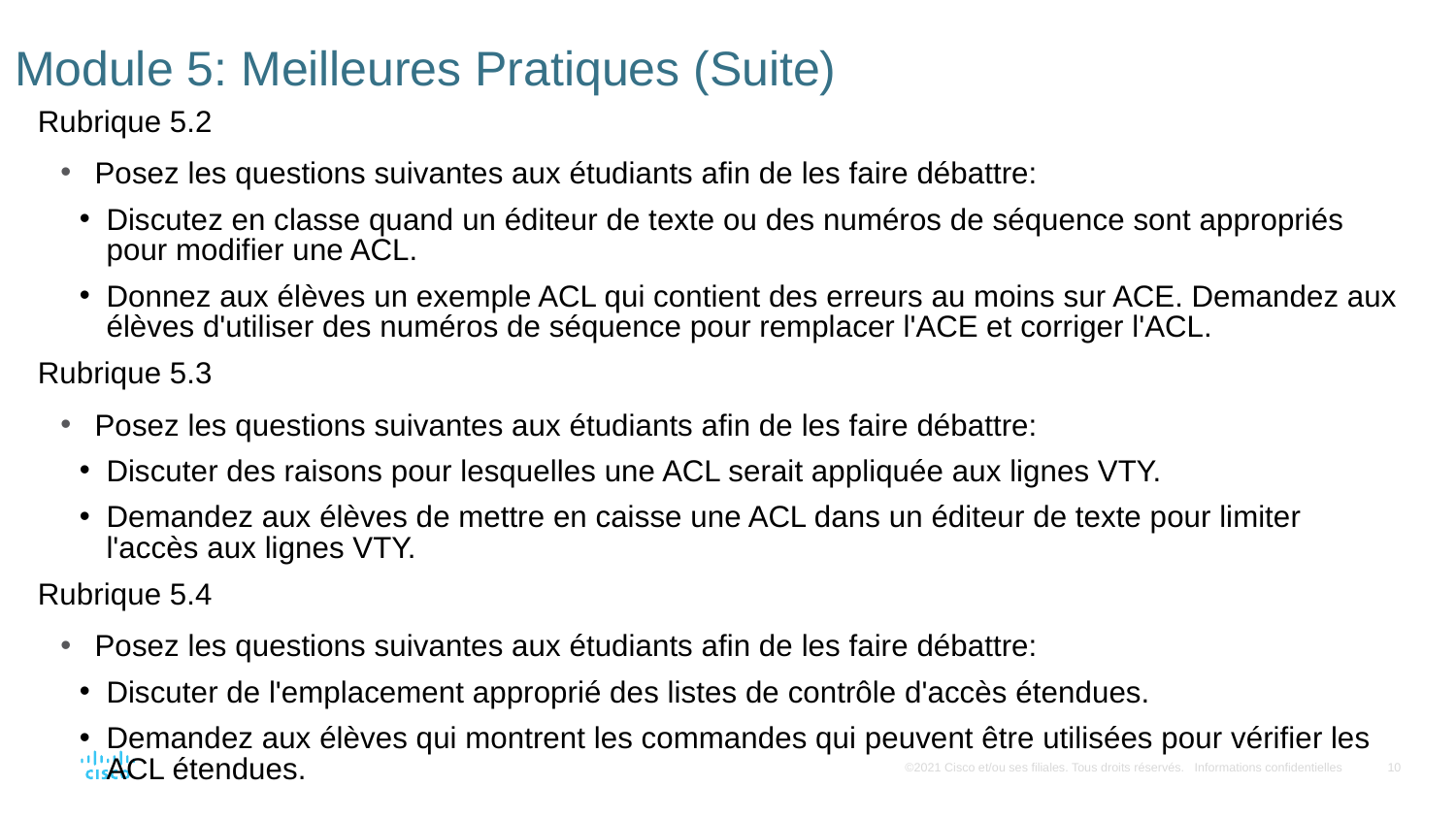

# Module 5: Meilleures Pratiques (Suite)
Rubrique 5.2
Posez les questions suivantes aux étudiants afin de les faire débattre:
Discutez en classe quand un éditeur de texte ou des numéros de séquence sont appropriés pour modifier une ACL.
Donnez aux élèves un exemple ACL qui contient des erreurs au moins sur ACE. Demandez aux élèves d'utiliser des numéros de séquence pour remplacer l'ACE et corriger l'ACL.
Rubrique 5.3
Posez les questions suivantes aux étudiants afin de les faire débattre:
Discuter des raisons pour lesquelles une ACL serait appliquée aux lignes VTY.
Demandez aux élèves de mettre en caisse une ACL dans un éditeur de texte pour limiter l'accès aux lignes VTY.
Rubrique 5.4
Posez les questions suivantes aux étudiants afin de les faire débattre:
Discuter de l'emplacement approprié des listes de contrôle d'accès étendues.
Demandez aux élèves qui montrent les commandes qui peuvent être utilisées pour vérifier les ACL étendues.